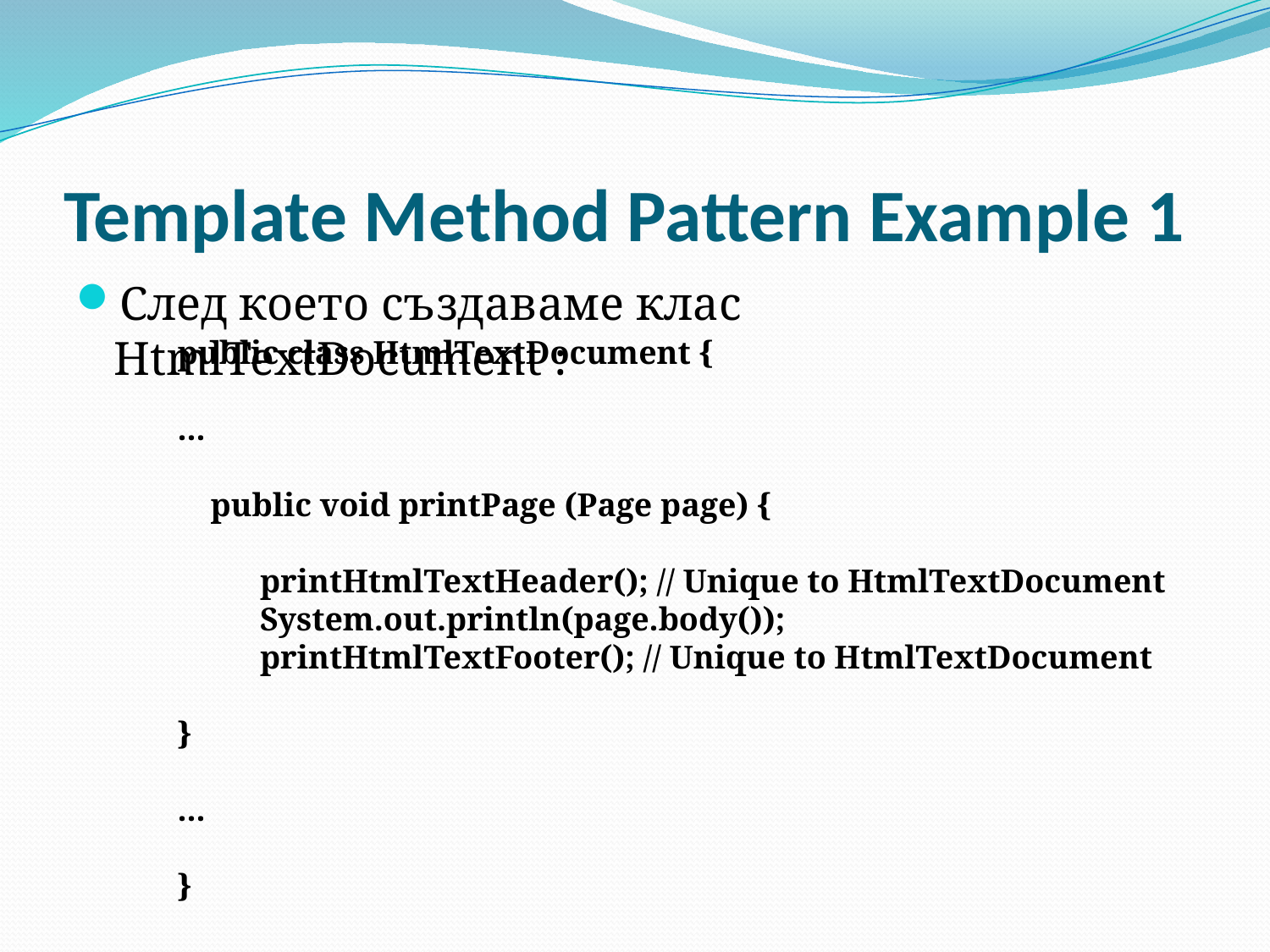

# Template Method Pattern Example 1
След което създаваме клас HtmlTextDocument :
public class HtmlTextDocument {

...

    public void printPage (Page page) {

          printHtmlTextHeader(); // Unique to HtmlTextDocument
          System.out.println(page.body());
          printHtmlTextFooter(); // Unique to HtmlTextDocument

}

...

}